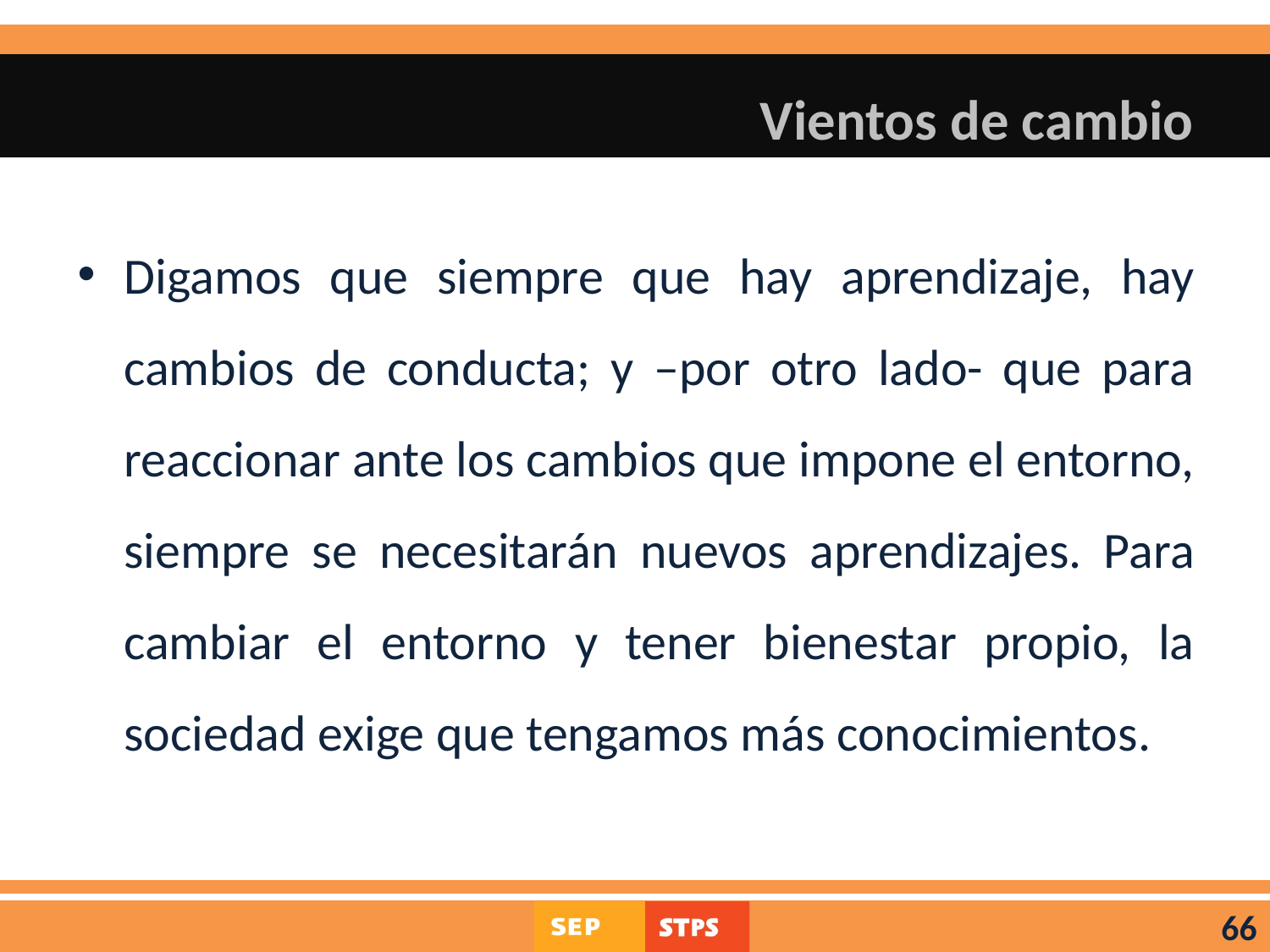

# Vientos de cambio
Digamos que siempre que hay aprendizaje, hay cambios de conducta; y –por otro lado- que para reaccionar ante los cambios que impone el entorno, siempre se necesitarán nuevos aprendizajes. Para cambiar el entorno y tener bienestar propio, la sociedad exige que tengamos más conocimientos.

66